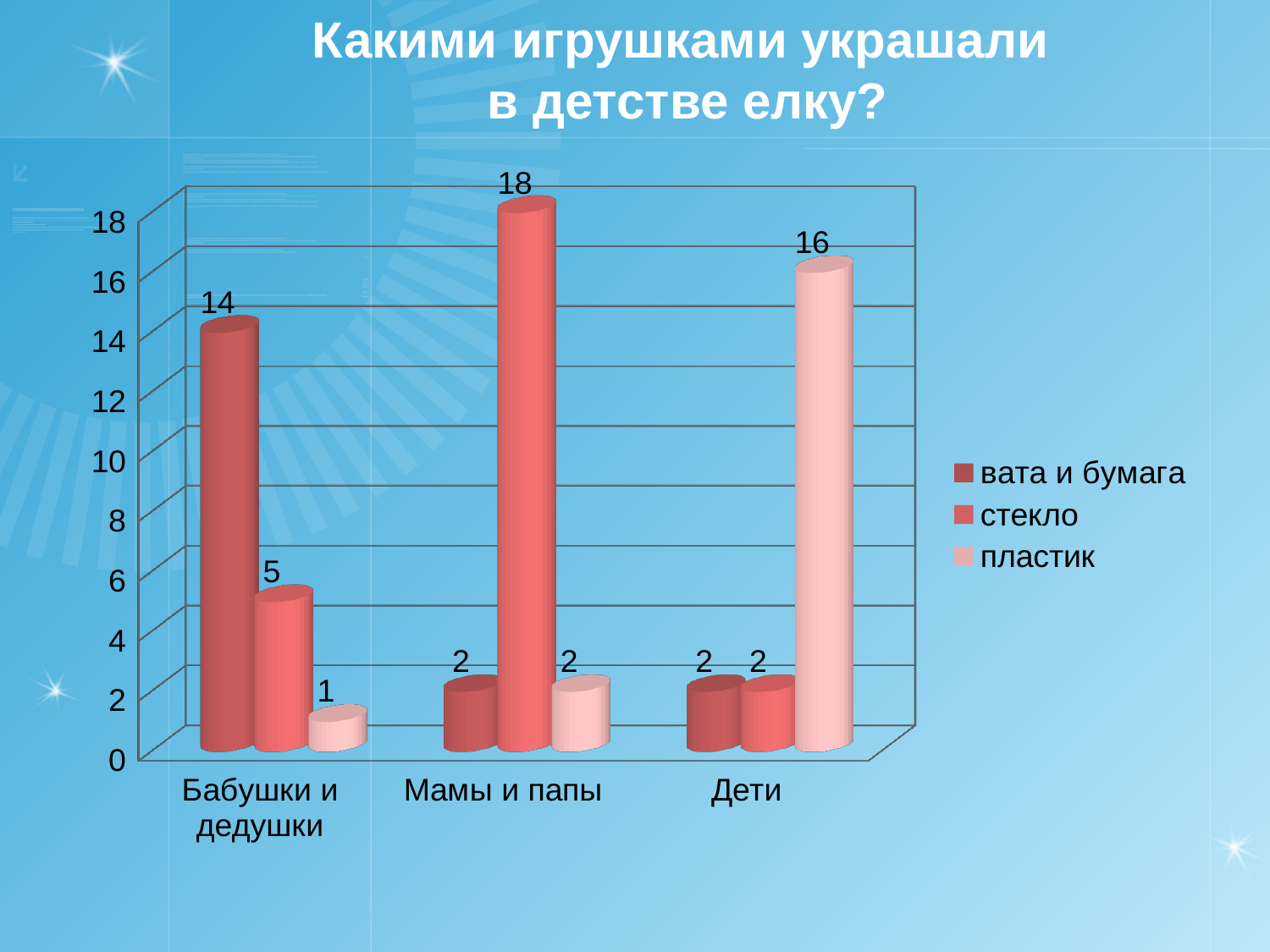

# Какими игрушками украшали в детстве елку?

[unsupported chart]